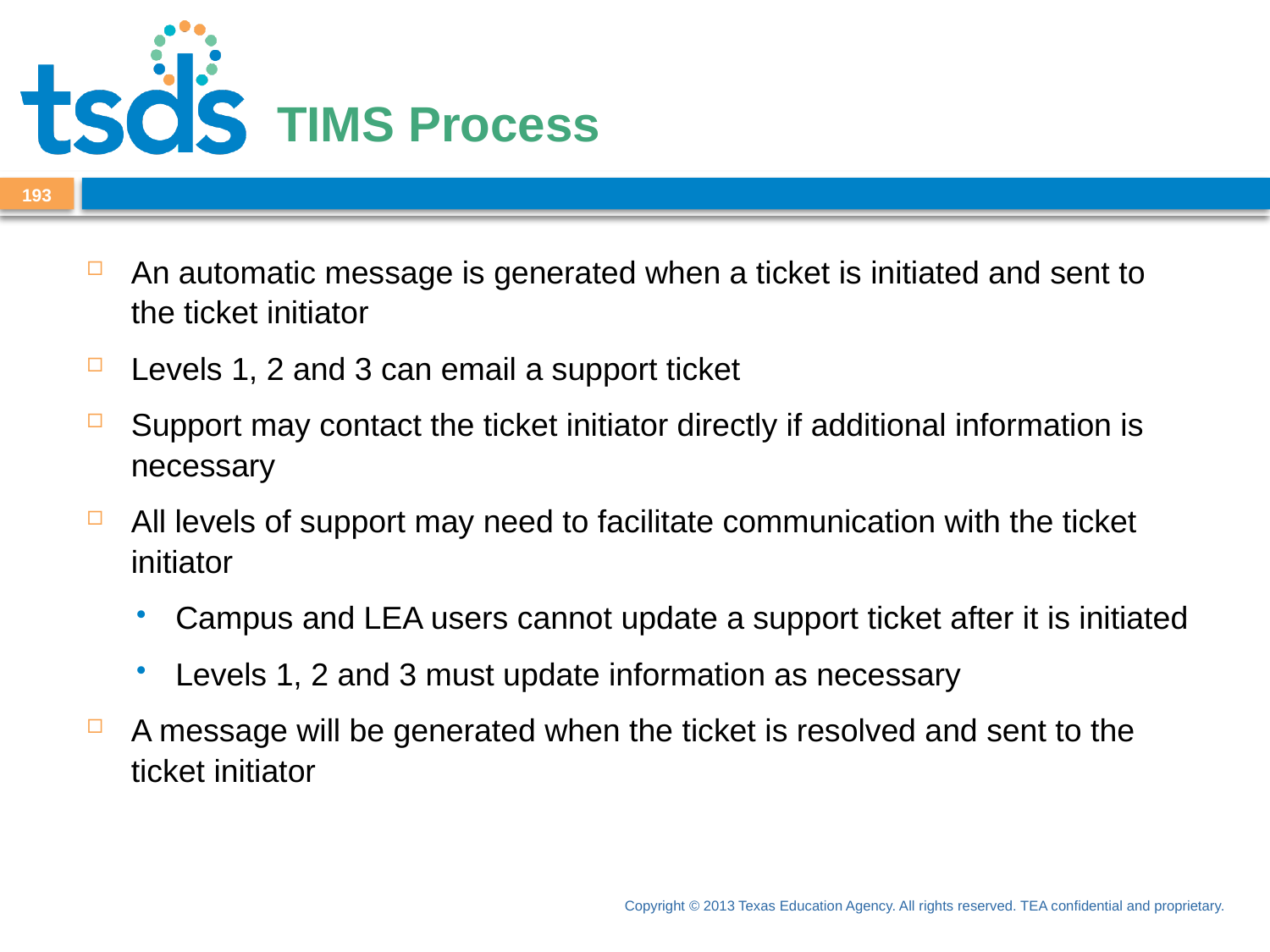

# TIMS Process
193
An automatic message is generated when a ticket is initiated and sent to the ticket initiator
Levels 1, 2 and 3 can email a support ticket
Support may contact the ticket initiator directly if additional information is necessary
All levels of support may need to facilitate communication with the ticket initiator
Campus and LEA users cannot update a support ticket after it is initiated
Levels 1, 2 and 3 must update information as necessary
A message will be generated when the ticket is resolved and sent to the ticket initiator